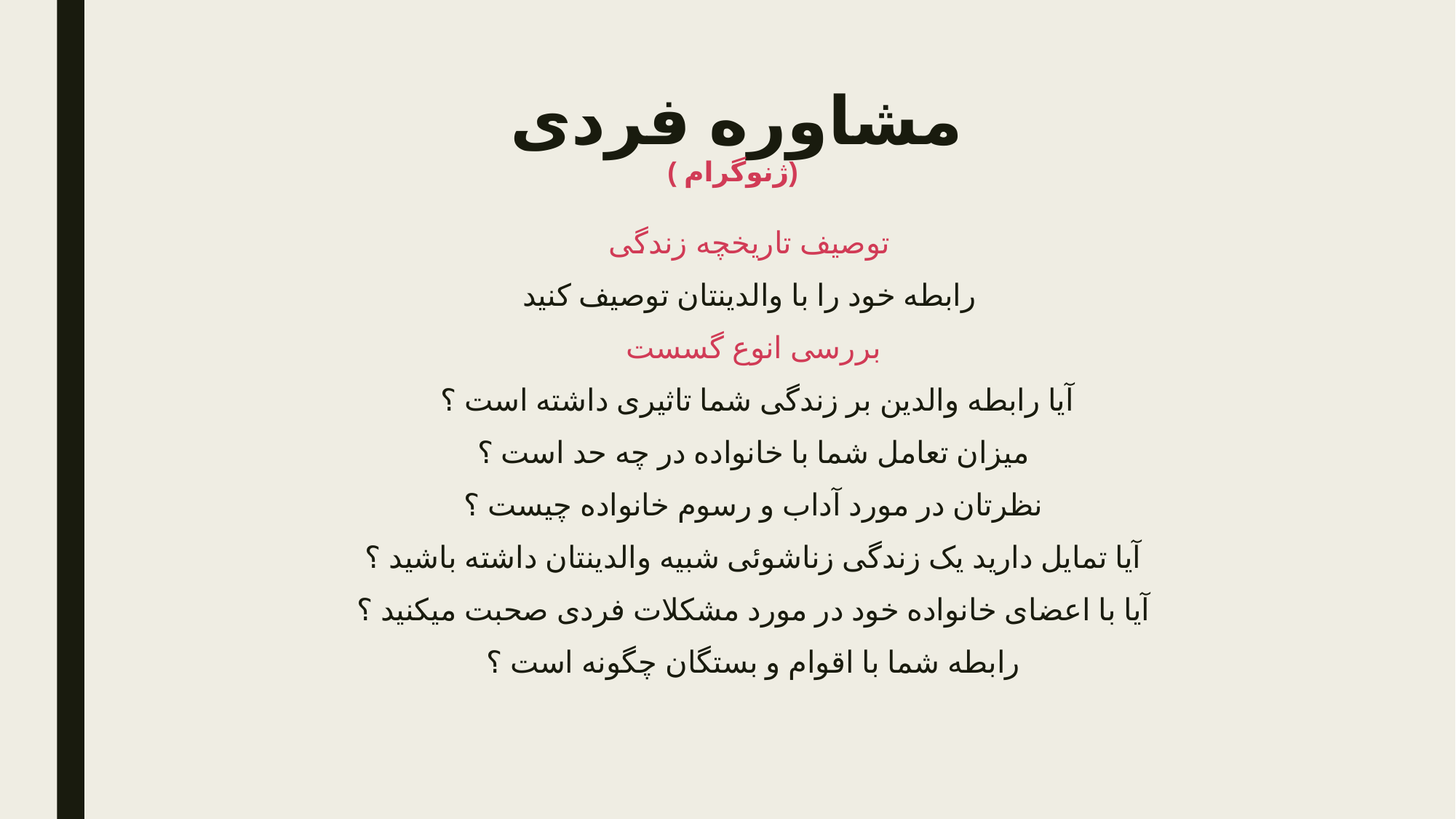

# مشاوره فردی (ژنوگرام )
توصیف تاریخچه زندگی
رابطه خود را با والدینتان توصیف کنید
بررسی انوع گسست
 آیا رابطه والدین بر زندگی شما تاثیری داشته است ؟
میزان تعامل شما با خانواده در چه حد است ؟
نظرتان در مورد آداب و رسوم خانواده چیست ؟
آیا تمایل دارید یک زندگی زناشوئی شبیه والدینتان داشته باشید ؟
آیا با اعضای خانواده خود در مورد مشکلات فردی صحبت میکنید ؟
رابطه شما با اقوام و بستگان چگونه است ؟